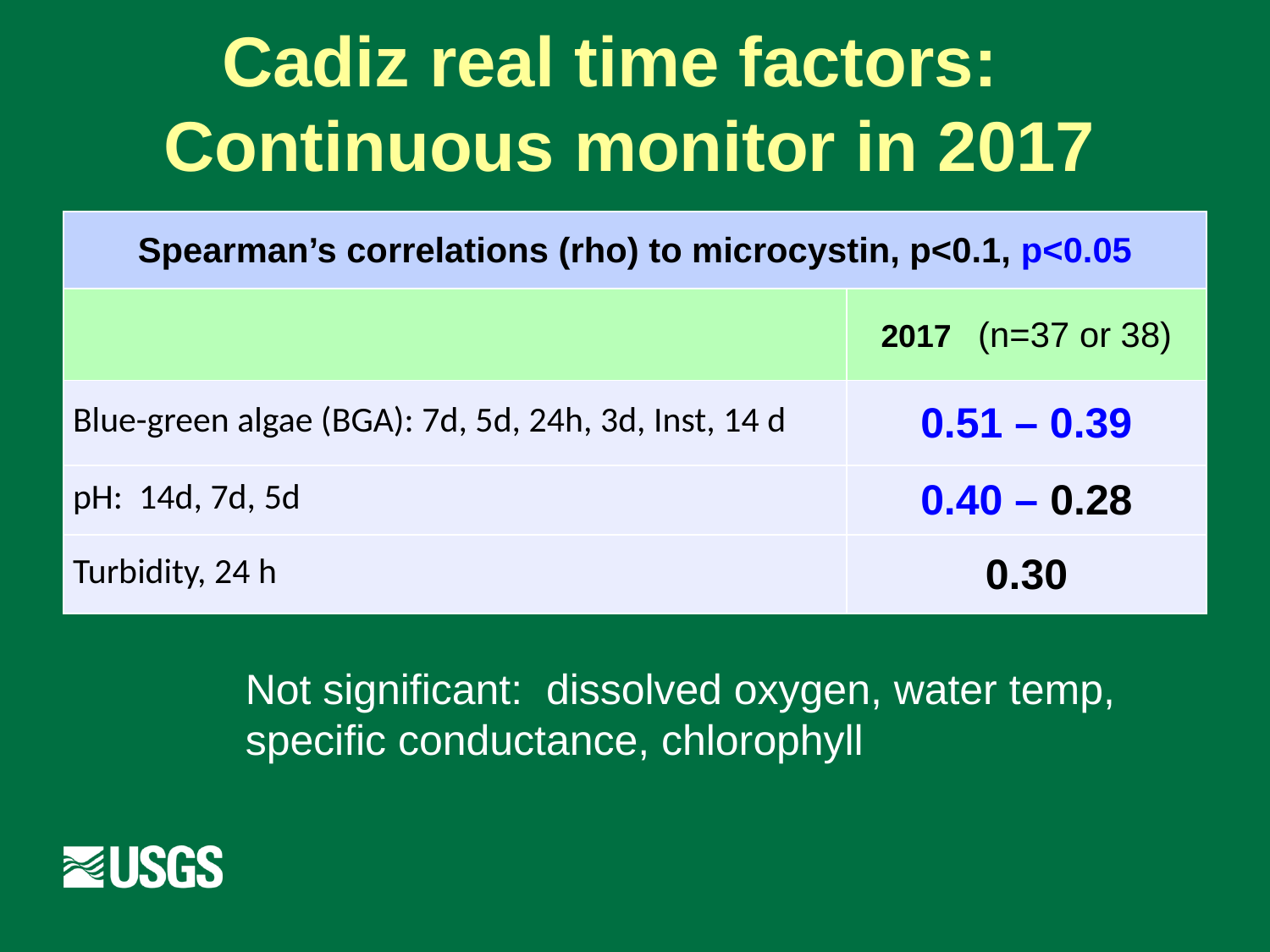

# Cadiz real time factors: Continuous monitor in 2017
| Spearman’s correlations (rho) to microcystin, p<0.1, p<0.05 |  |
| --- | --- |
|  | 2017 (n=37 or 38) |
| Blue-green algae (BGA): 7d, 5d, 24h, 3d, Inst, 14 d | 0.51 – 0.39 |
| pH: 14d, 7d, 5d | 0.40 – 0.28 |
| Turbidity, 24 h | 0.30 |
Not significant:  dissolved oxygen, water temp, specific conductance, chlorophyll